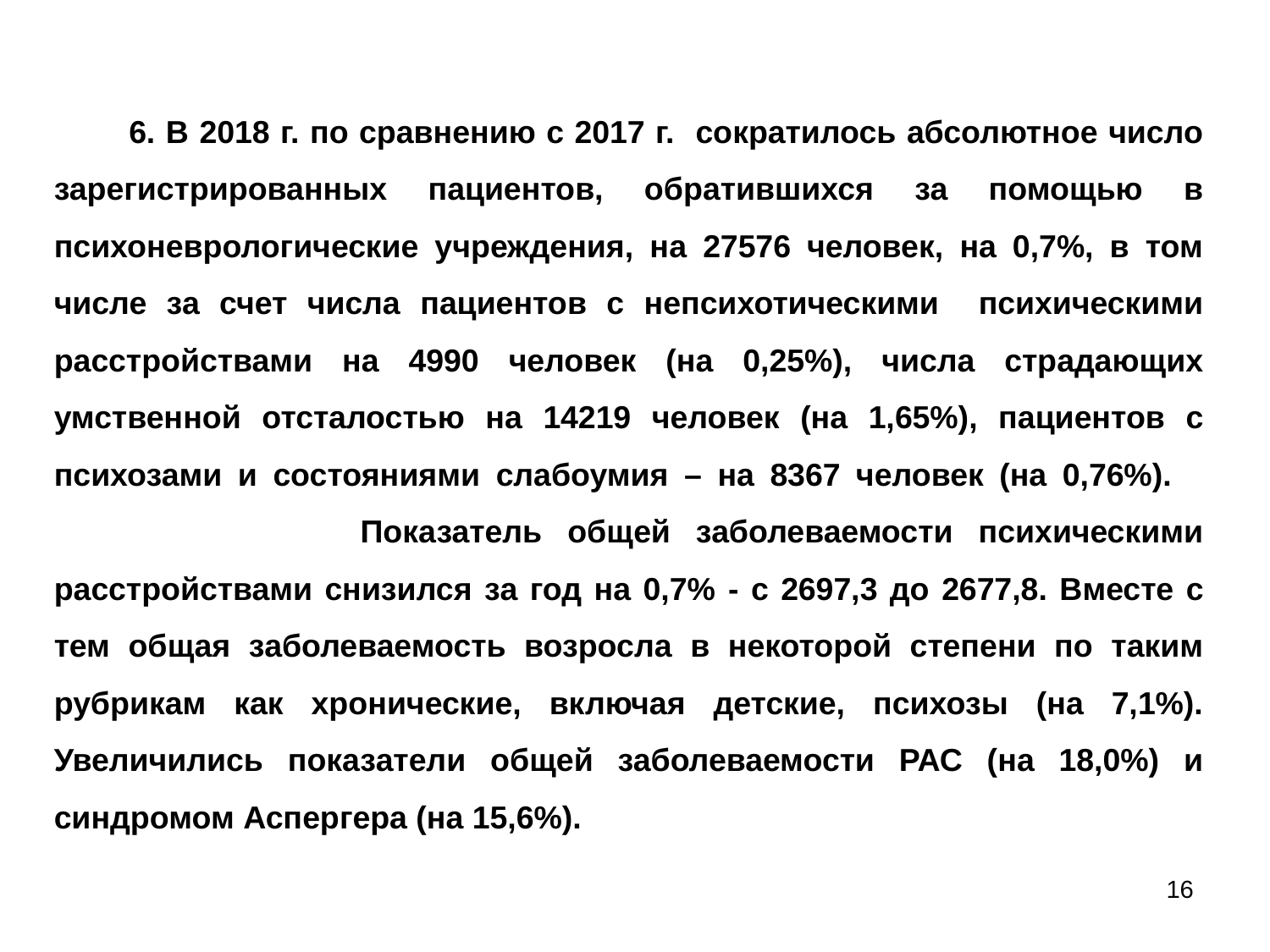

# 6. В 2018 г. по сравнению с 2017 г.  сократилось абсолютное число зарегистрированных пациентов, обратившихся за помощью в психоневрологические учреждения, на 27576 человек, на 0,7%, в том числе за счет числа пациентов с непсихотическими  психическими расстройствами на 4990 человек (на 0,25%), числа страдающих умственной отсталостью на 14219 человек (на 1,65%), пациентов с психозами и состояниями слабоумия – на 8367 человек (на 0,76%). Показатель общей заболеваемости психическими расстройствами снизился за год на 0,7% - c 2697,3 до 2677,8. Вместе с тем общая заболеваемость возросла в некоторой степени по таким рубрикам как хронические, включая детские, психозы (на 7,1%). Увеличились показатели общей заболеваемости РАС (на 18,0%) и синдромом Аспергера (на 15,6%).
16